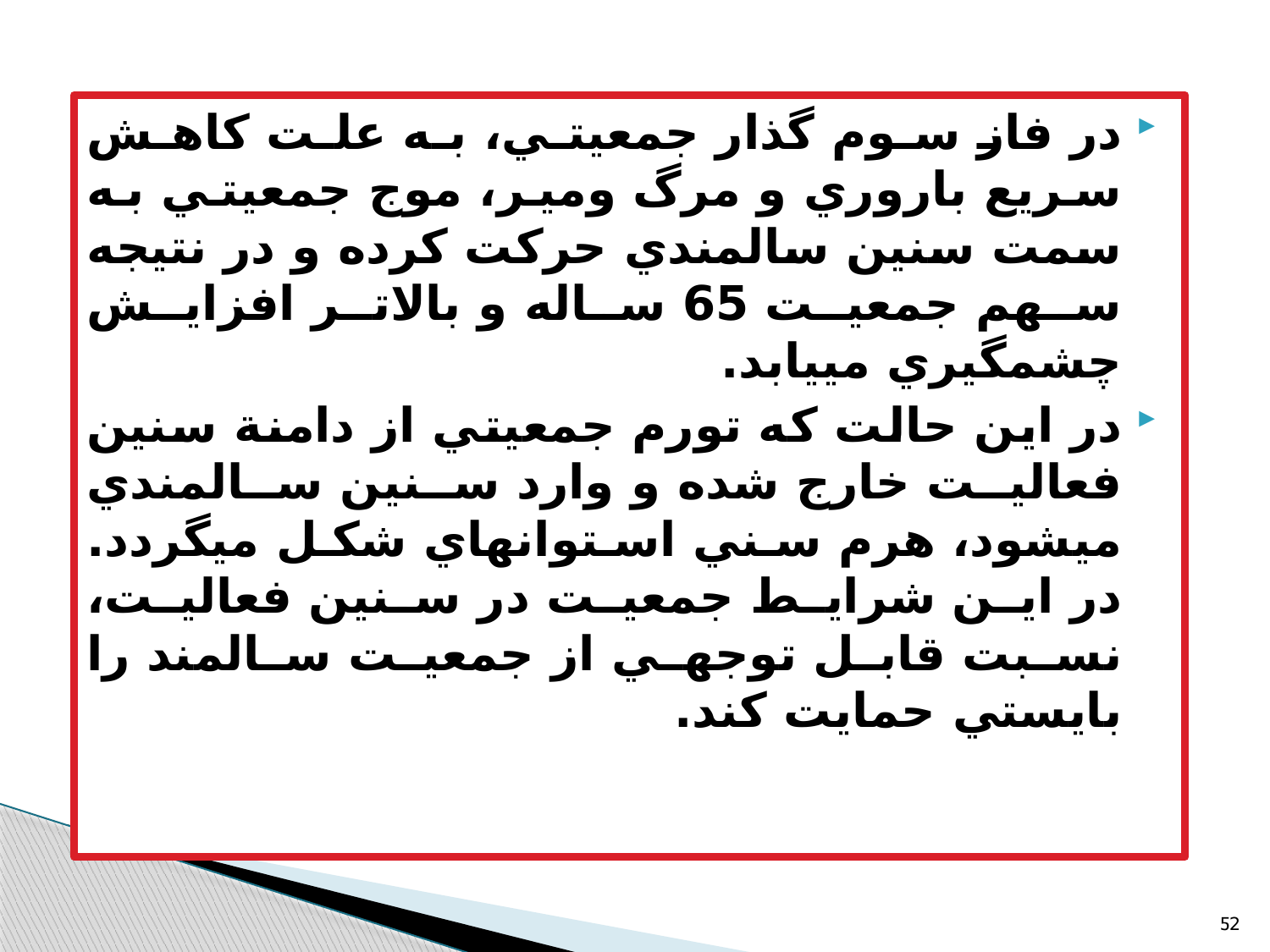

در فاز سوم گذار جمعيتي، به علت کاهش سريع باروري و مرگ ومير، موج جمعيتي به سمت سنين سالمندي حرکت کرده و در نتيجه سهم جمعيت 65 ساله و بالاتر افزايش چشمگيري مي‫يابد.
در اين حالت كه تورم جمعيتي از دامنة سنين فعاليت خارج شده و وارد سنين سالمندي مي‎شود، هرم سني استوانه‎اي شکل مي‎گردد. در اين شرايط جمعيت در سنين فعاليت، نسبت قابل توجهي از جمعيت سالمند را بايستي حمايت کند.
52